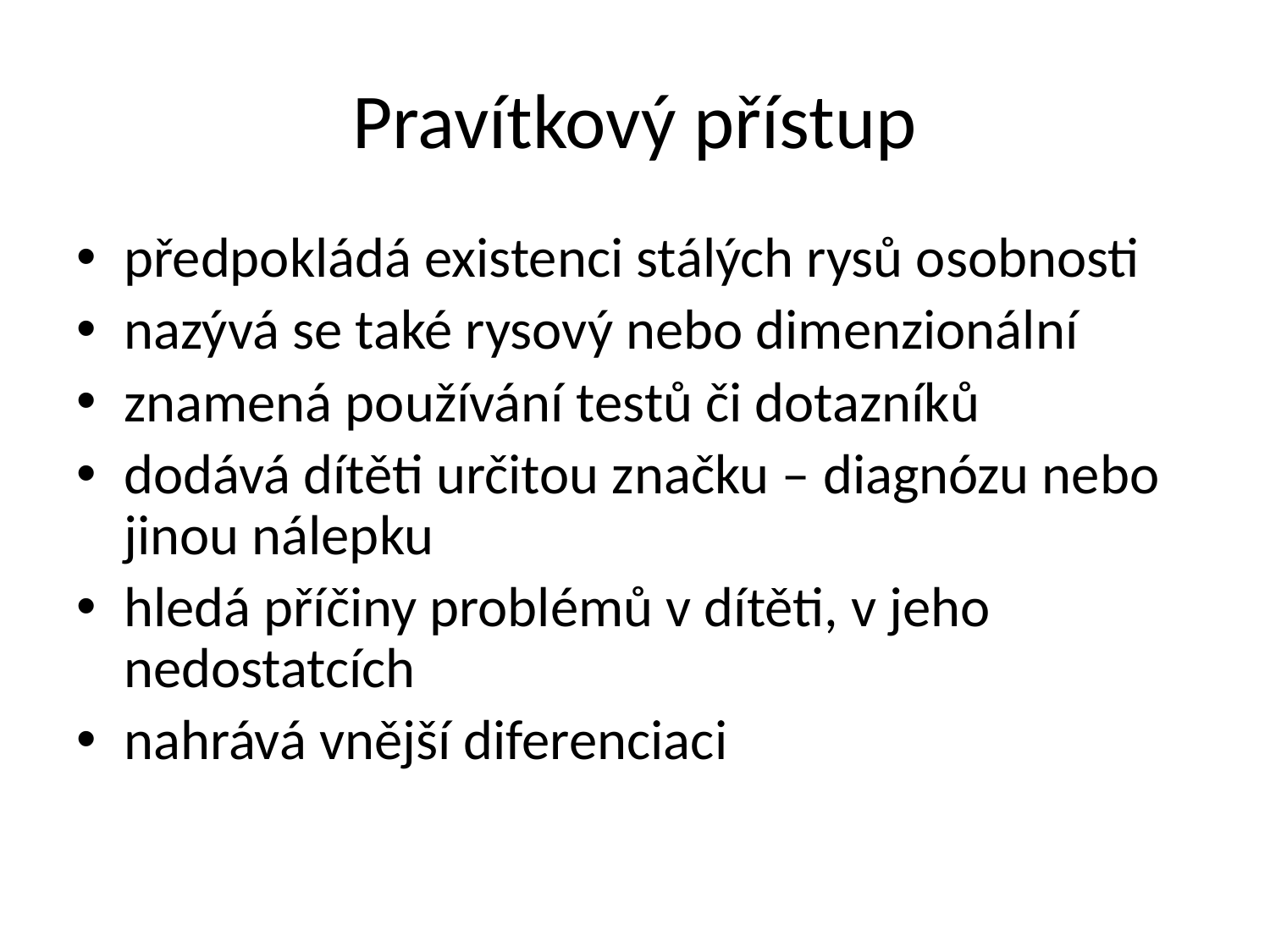

# Pravítkový přístup
předpokládá existenci stálých rysů osobnosti
nazývá se také rysový nebo dimenzionální
znamená používání testů či dotazníků
dodává dítěti určitou značku – diagnózu nebo jinou nálepku
hledá příčiny problémů v dítěti, v jeho nedostatcích
nahrává vnější diferenciaci